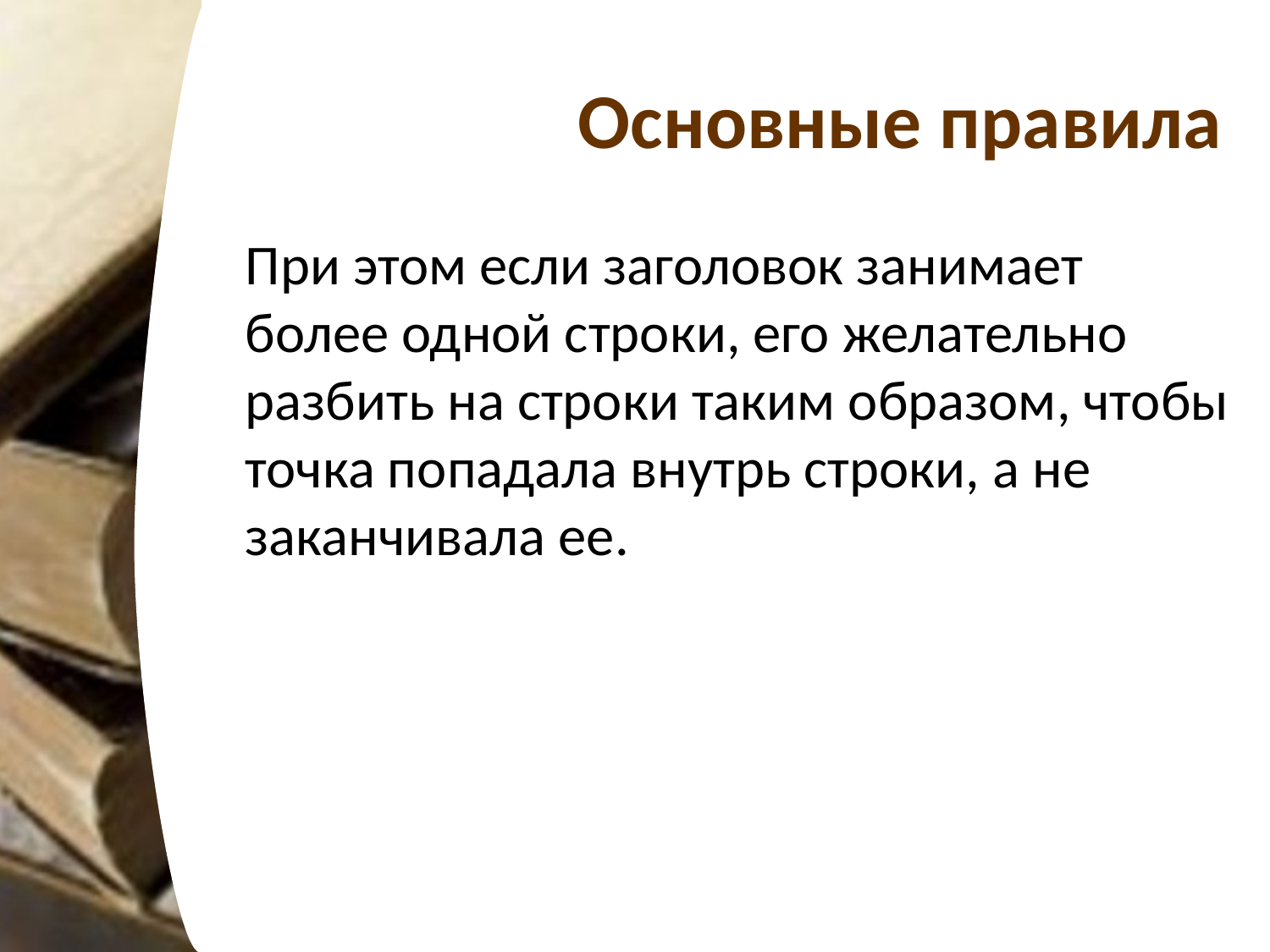

# Основные правила
	При этом если заголовок занимает более одной строки, его желательно разбить на строки таким образом, чтобы точка попадала внутрь строки, а не заканчивала ее.